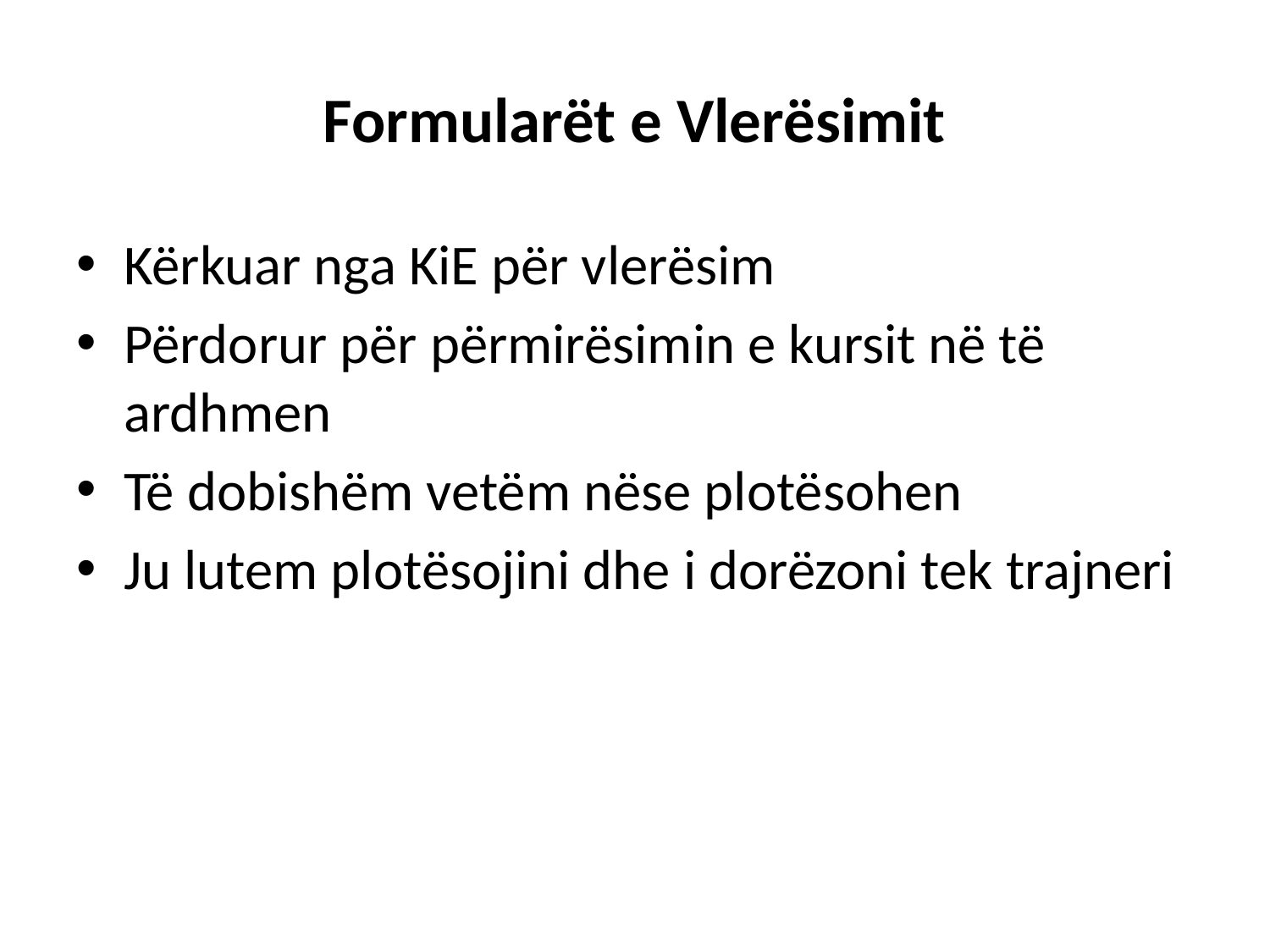

# Formularët e Vlerësimit
Kërkuar nga KiE për vlerësim
Përdorur për përmirësimin e kursit në të ardhmen
Të dobishëm vetëm nëse plotësohen
Ju lutem plotësojini dhe i dorëzoni tek trajneri